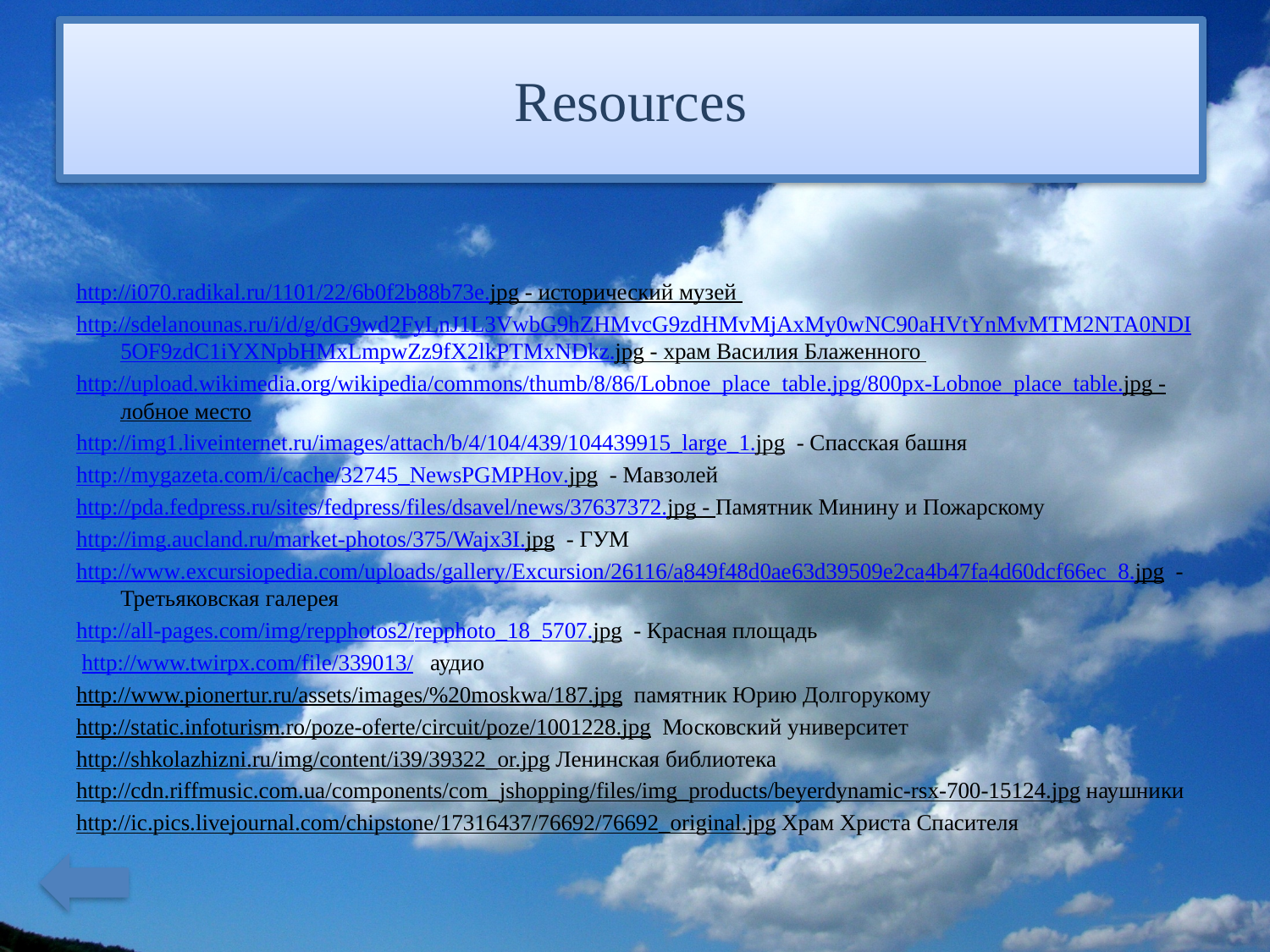

Resources

http://i070.radikal.ru/1101/22/6b0f2b88b73e.jpg - исторический музей
http://sdelanounas.ru/i/d/g/dG9wd2FyLnJ1L3VwbG9hZHMvcG9zdHMvMjAxMy0wNC90aHVtYnMvMTM2NTA0NDI5OF9zdC1iYXNpbHMxLmpwZz9fX2lkPTMxNDkz.jpg - храм Василия Блаженного
http://upload.wikimedia.org/wikipedia/commons/thumb/8/86/Lobnoe_place_table.jpg/800px-Lobnoe_place_table.jpg - лобное место
http://img1.liveinternet.ru/images/attach/b/4/104/439/104439915_large_1.jpg  - Спасская башня
http://mygazeta.com/i/cache/32745_NewsPGMPHov.jpg  - Мавзолей
http://pda.fedpress.ru/sites/fedpress/files/dsavel/news/37637372.jpg - Памятник Минину и Пожарскому
http://img.aucland.ru/market-photos/375/Wajx3I.jpg  - ГУМ
http://www.excursiopedia.com/uploads/gallery/Excursion/26116/a849f48d0ae63d39509e2ca4b47fa4d60dcf66ec_8.jpg  - Третьяковская галерея
http://all-pages.com/img/repphotos2/repphoto_18_5707.jpg  - Красная площадь
 http://www.twirpx.com/file/339013/   аудио
http://www.pionertur.ru/assets/images/%20moskwa/187.jpg  памятник Юрию Долгорукому
http://static.infoturism.ro/poze-oferte/circuit/poze/1001228.jpg  Московский университет
http://shkolazhizni.ru/img/content/i39/39322_or.jpg Ленинская библиотека
http://cdn.riffmusic.com.ua/components/com_jshopping/files/img_products/beyerdynamic-rsx-700-15124.jpg наушники
http://ic.pics.livejournal.com/chipstone/17316437/76692/76692_original.jpg Храм Христа Спасителя